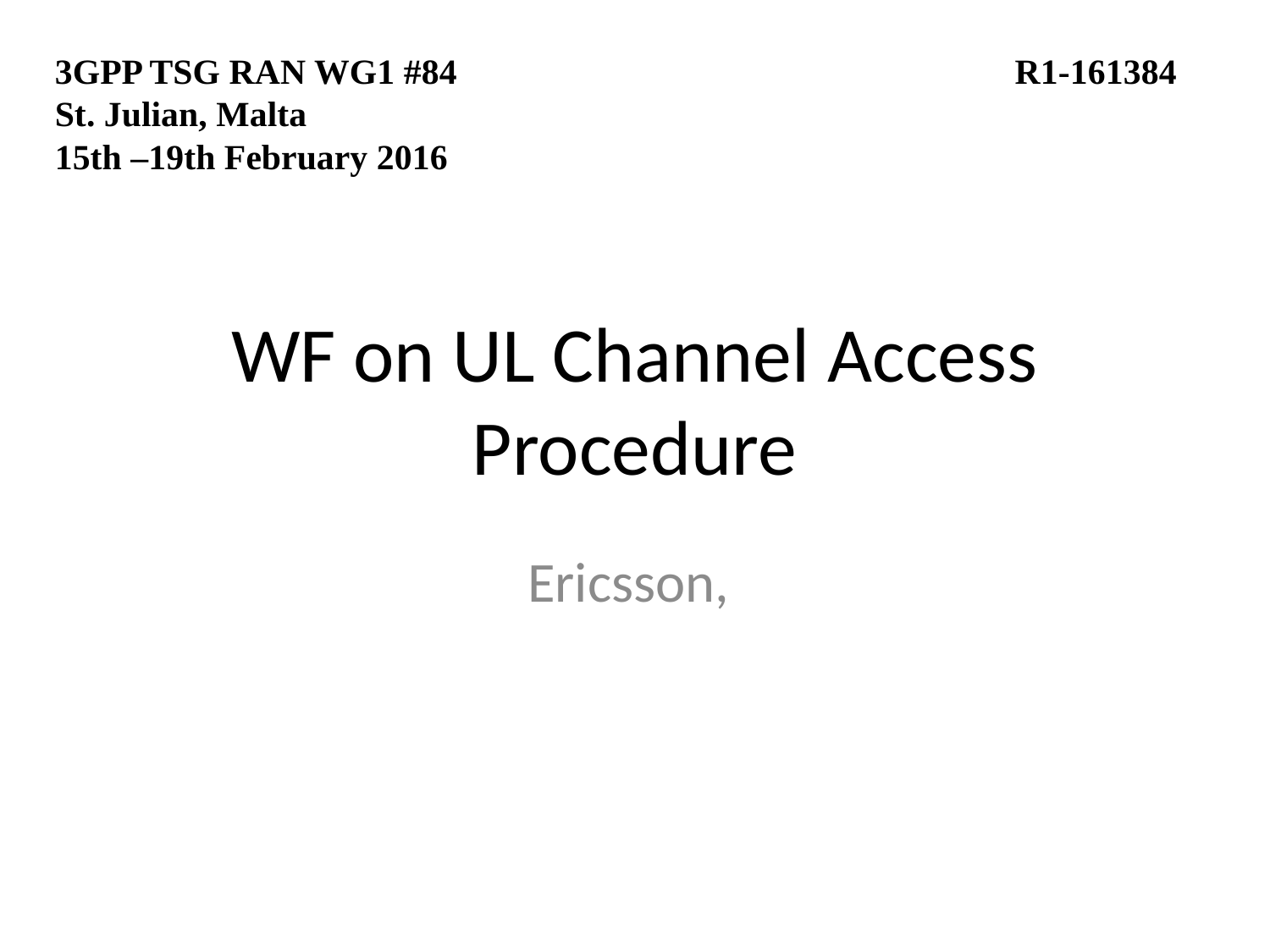

3GPP TSG RAN WG1 #84				        R1-161384
St. Julian, Malta
15th –19th February 2016
# WF on UL Channel Access Procedure
Ericsson,